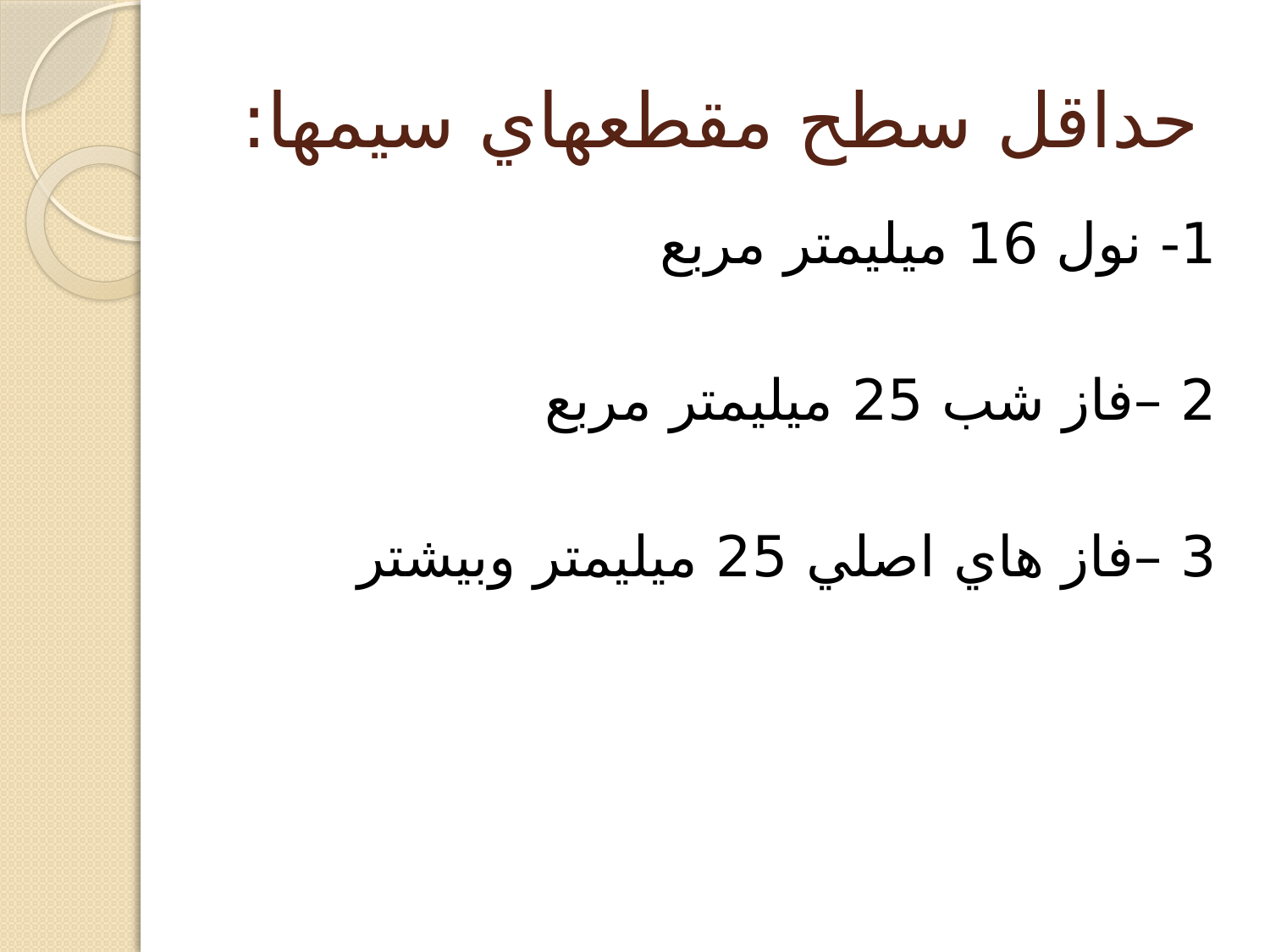

# حداقل سطح مقطعهاي سيمها:
1- نول 16 ميليمتر مربع

2 –فاز شب 25 ميليمتر مربع

3 –فاز هاي اصلي 25 ميليمتر وبيشتر